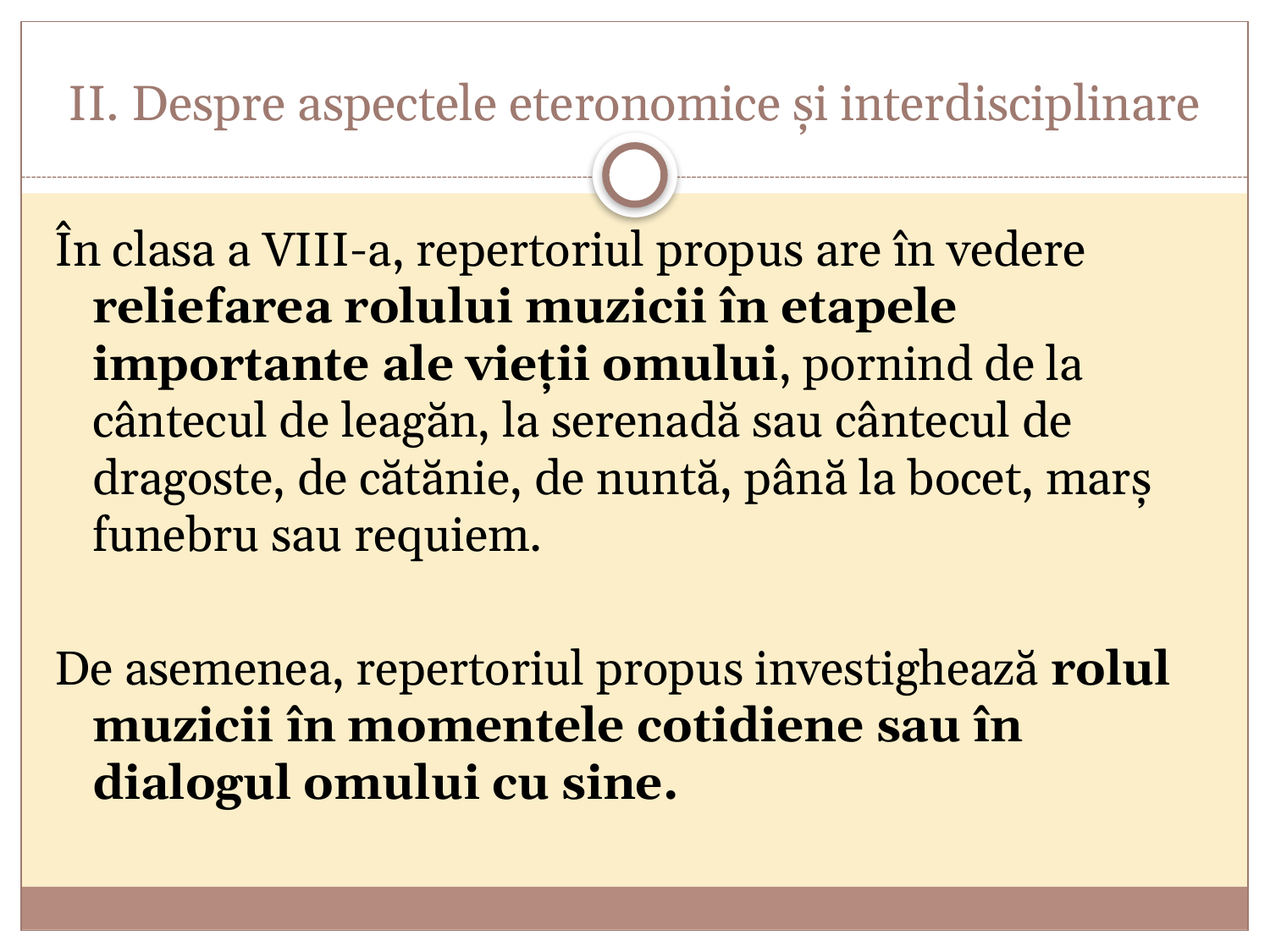

# II. Despre aspectele eteronomice și interdisciplinare
În clasa a VIII-a, repertoriul propus are în vedere reliefarea rolului muzicii în etapele importante ale vieții omului, pornind de la cântecul de leagăn, la serenadă sau cântecul de dragoste, de cătănie, de nuntă, până la bocet, marș funebru sau requiem.

De asemenea, repertoriul propus investighează rolul muzicii în momentele cotidiene sau în dialogul omului cu sine.